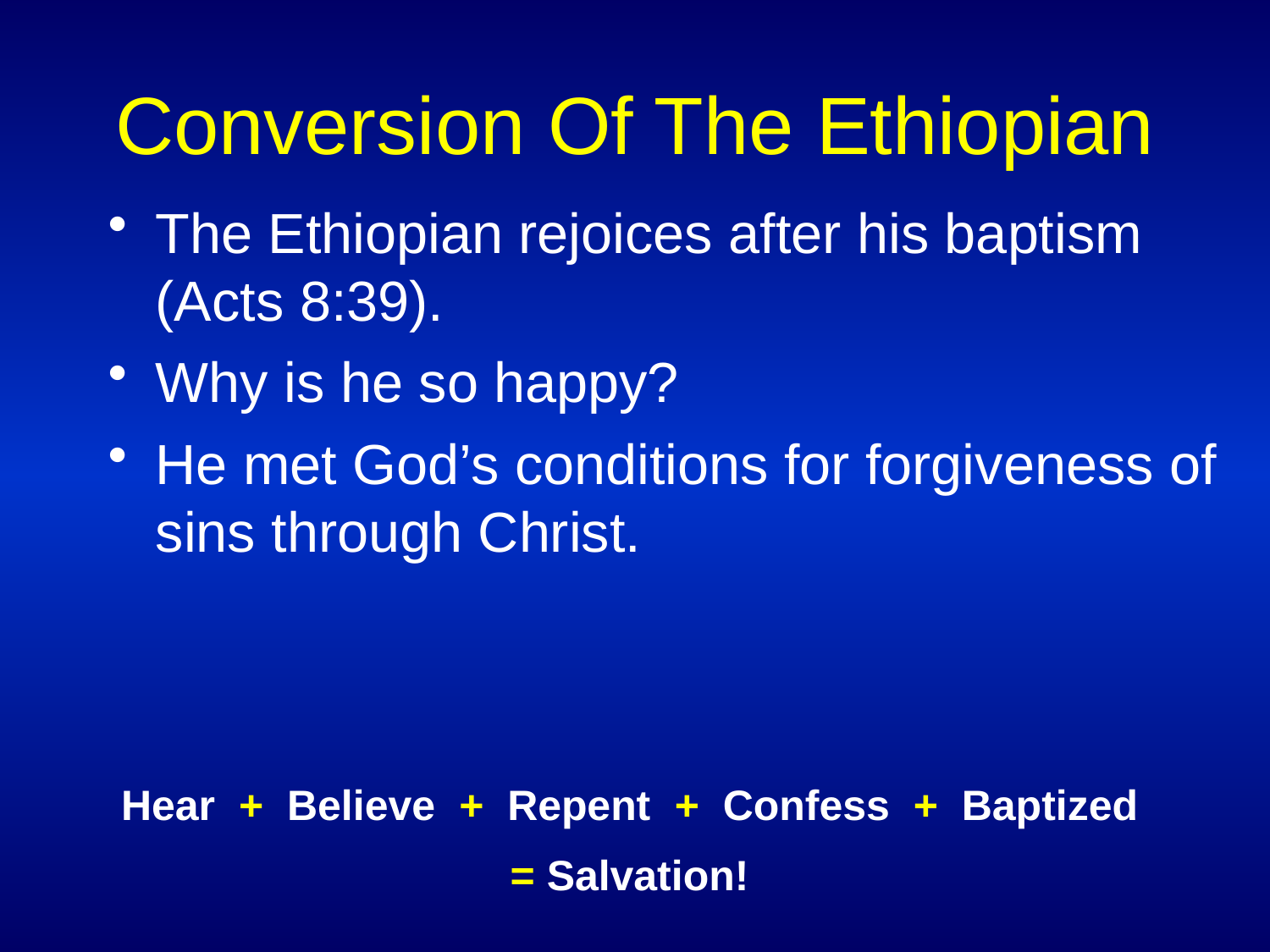

# Conversion Of The Ethiopian
The Ethiopian rejoices after his baptism (Acts 8:39).
Why is he so happy?
He met God’s conditions for forgiveness of sins through Christ.
Hear  +  Believe  +  Repent  +  Confess  +  Baptized
= Salvation!